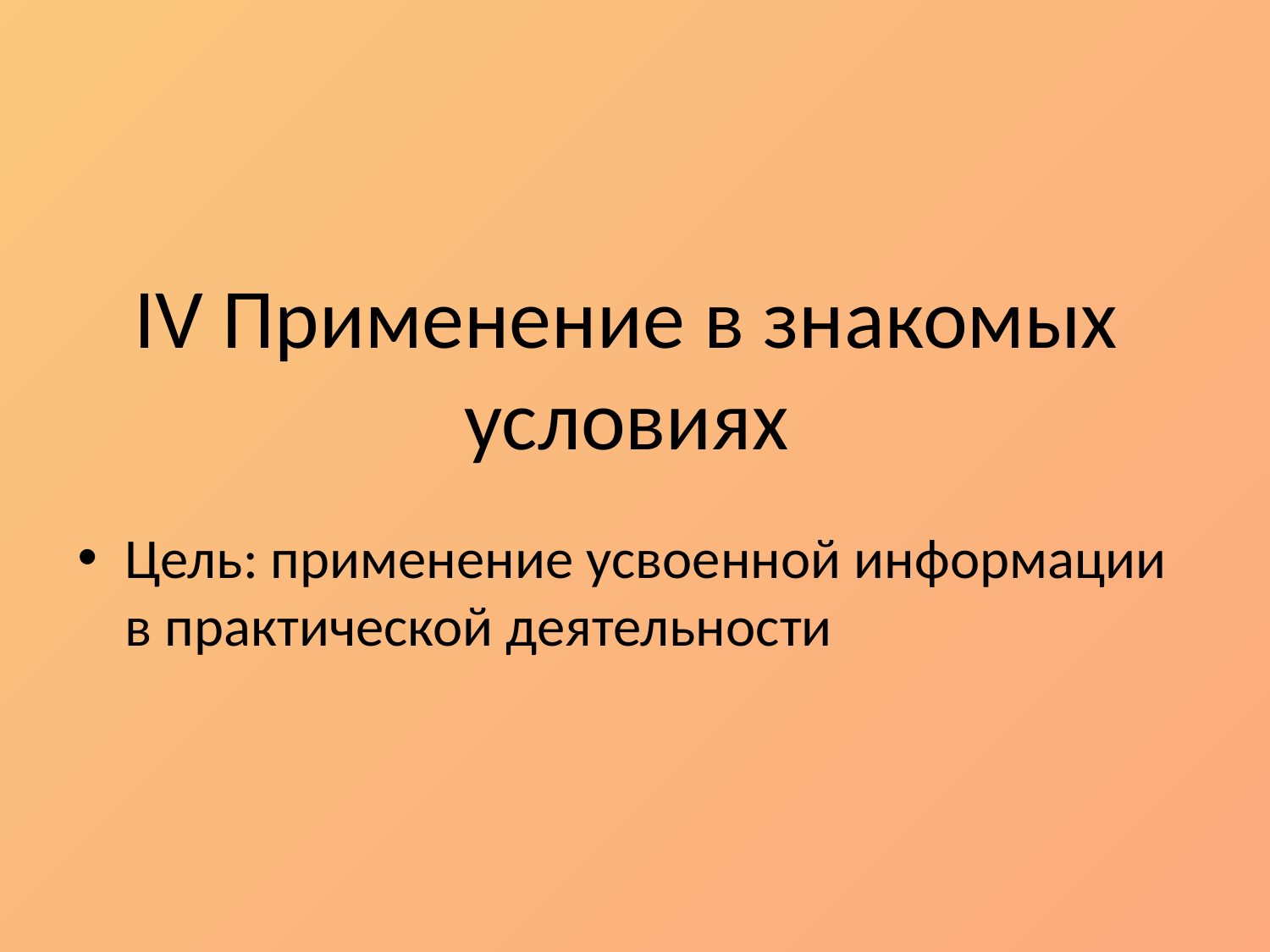

# IV Применение в знакомых условиях
Цель: применение усвоенной информации в практической деятельности